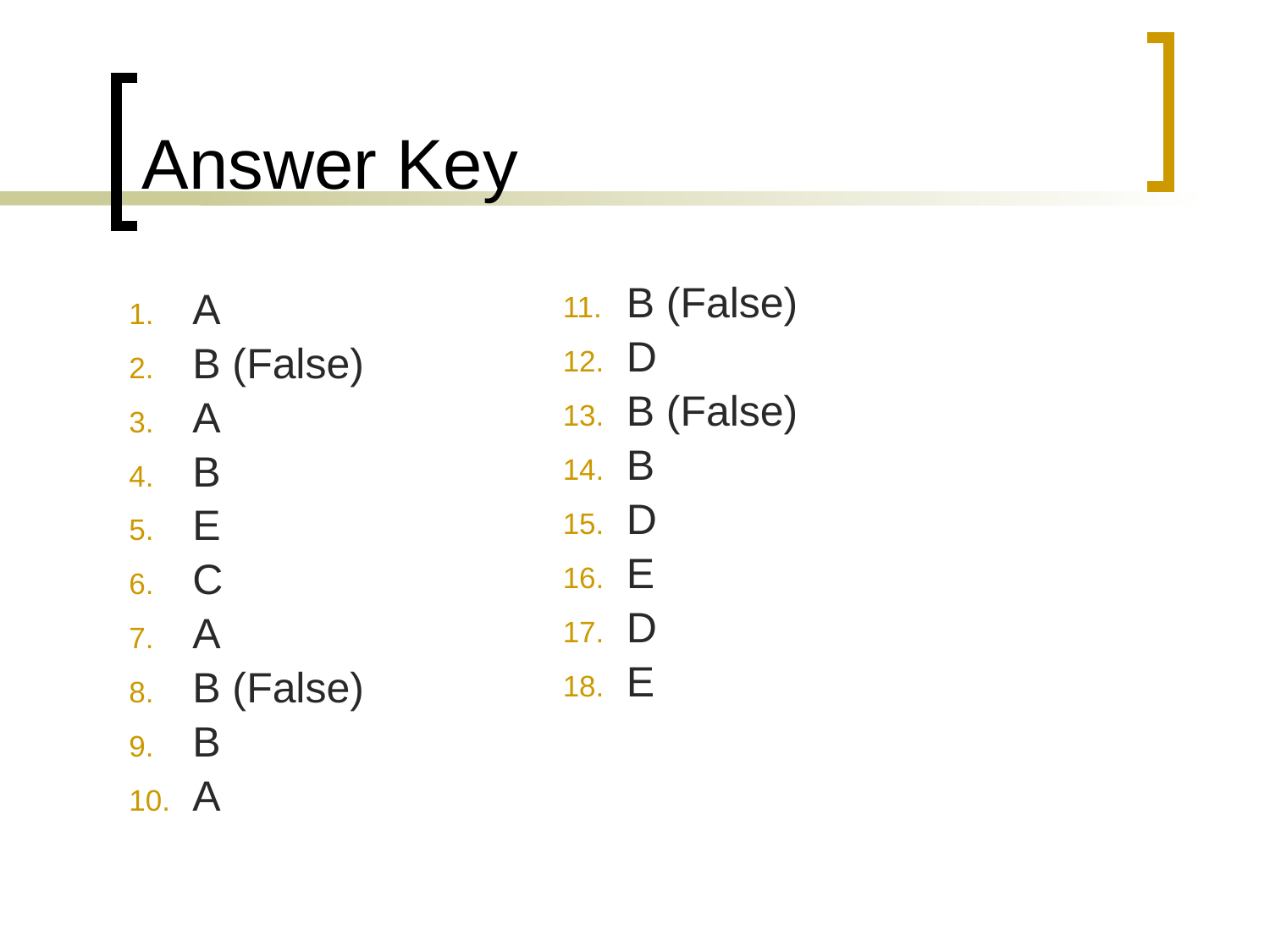

# Answer Key

A
B (False)
A
B
E
C
A
B (False)
B
A

B (False)
D
B (False)
B
D
E
D
E